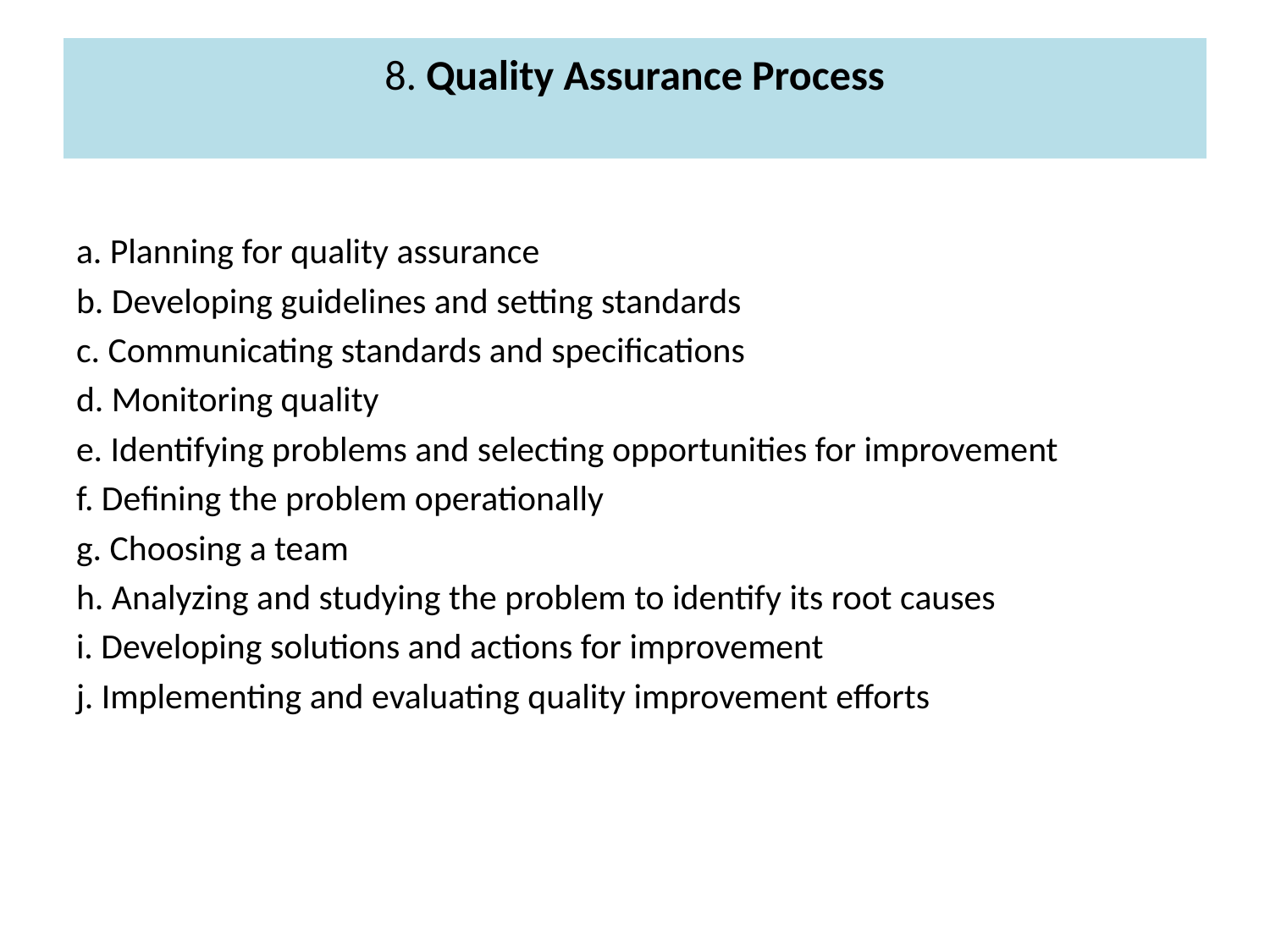

# 8. Quality Assurance Process
a. Planning for quality assurance
b. Developing guidelines and setting standards
c. Communicating standards and specifications
d. Monitoring quality
e. Identifying problems and selecting opportunities for improvement
f. Defining the problem operationally
g. Choosing a team
h. Analyzing and studying the problem to identify its root causes
i. Developing solutions and actions for improvement
j. Implementing and evaluating quality improvement efforts